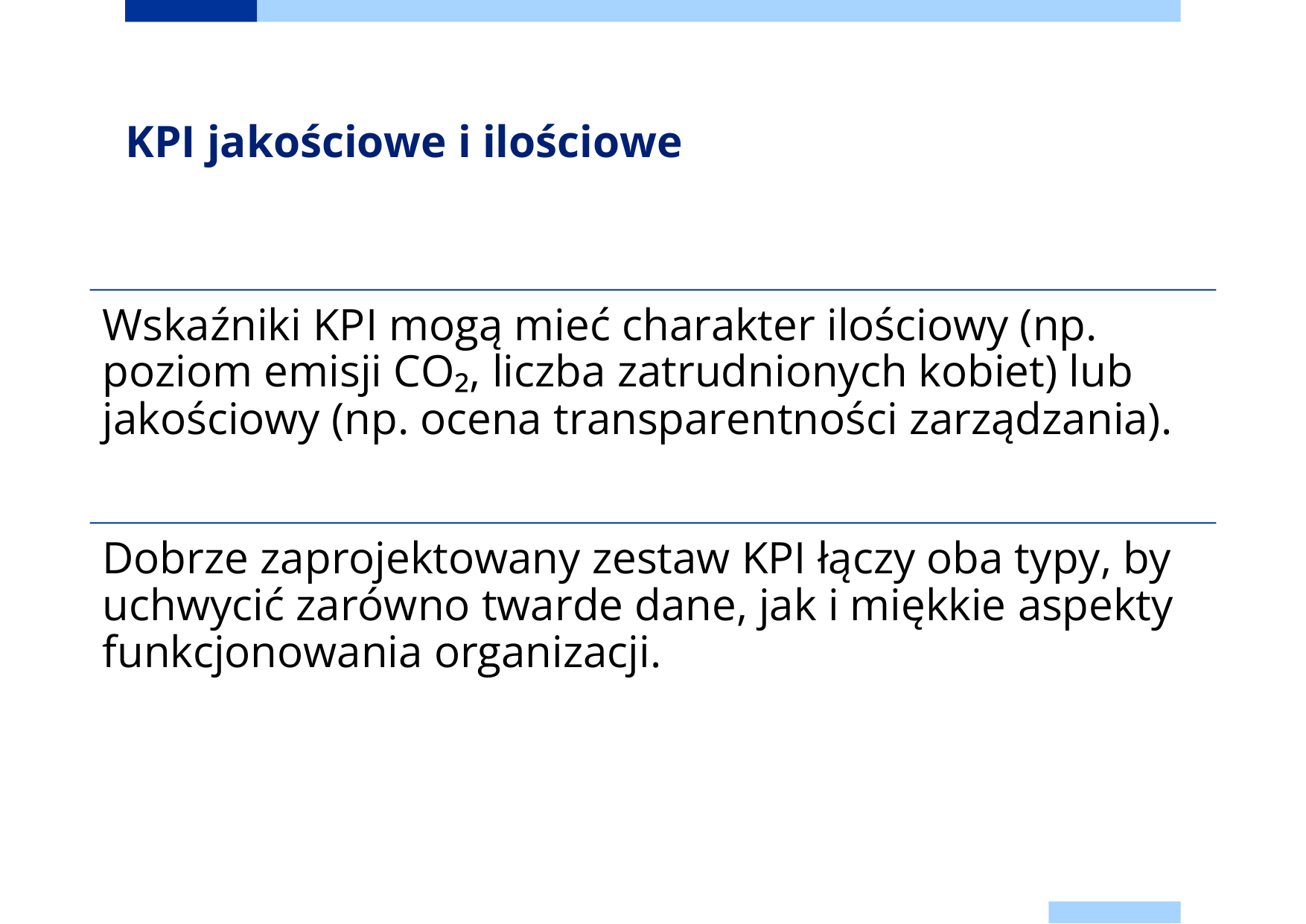

# KPI jakościowe i ilościowe
Wskaźniki KPI mogą mieć charakter ilościowy (np. poziom emisji CO₂, liczba zatrudnionych kobiet) lub jakościowy (np. ocena transparentności zarządzania).
Dobrze zaprojektowany zestaw KPI łączy oba typy, by uchwycić zarówno twarde dane, jak i miękkie aspekty funkcjonowania organizacji.